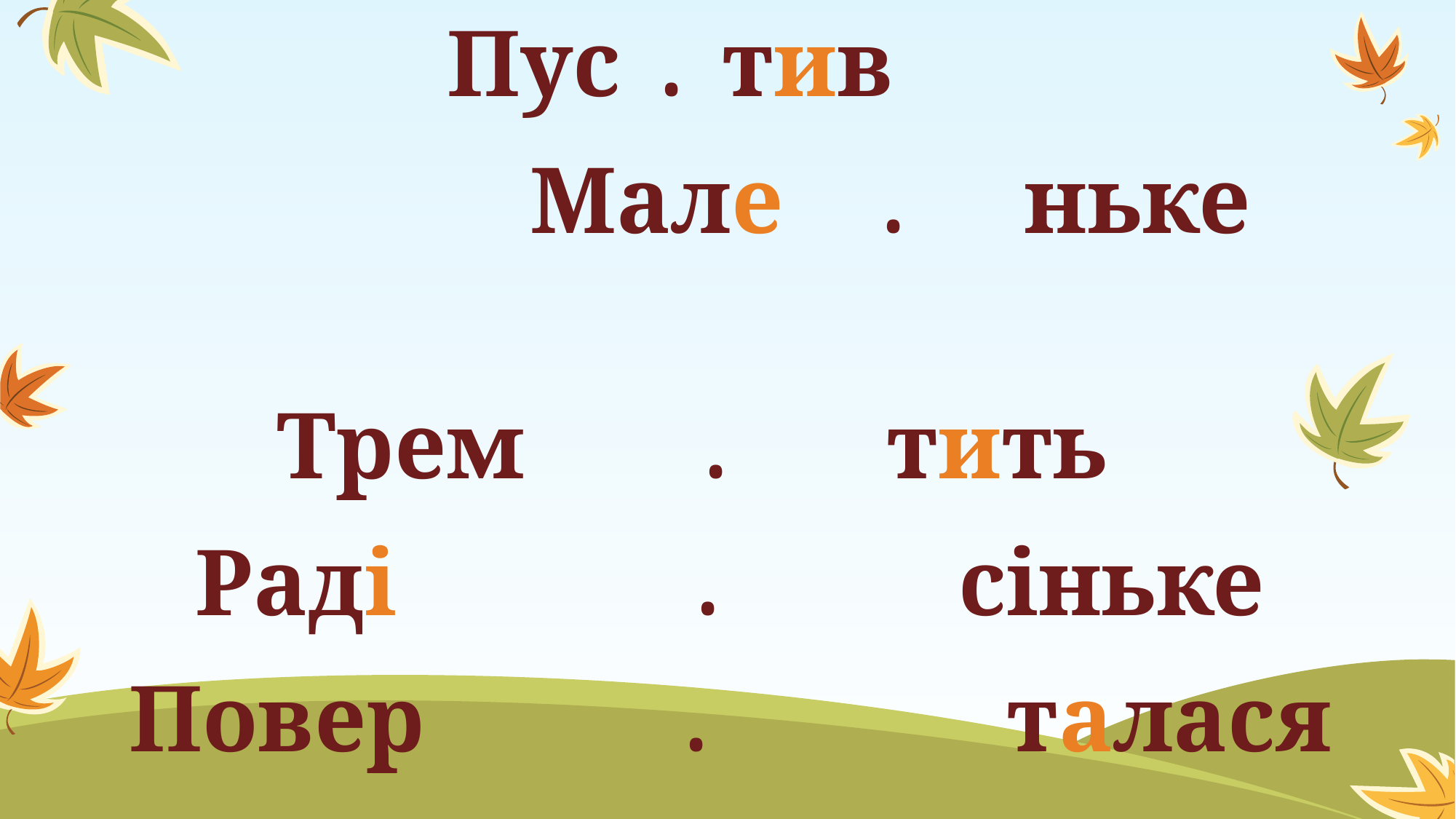

Пус  .  тив
                Мале     .      ньке
             Трем         .        тить
      Раді               .            сіньке
 Повер             .               талася